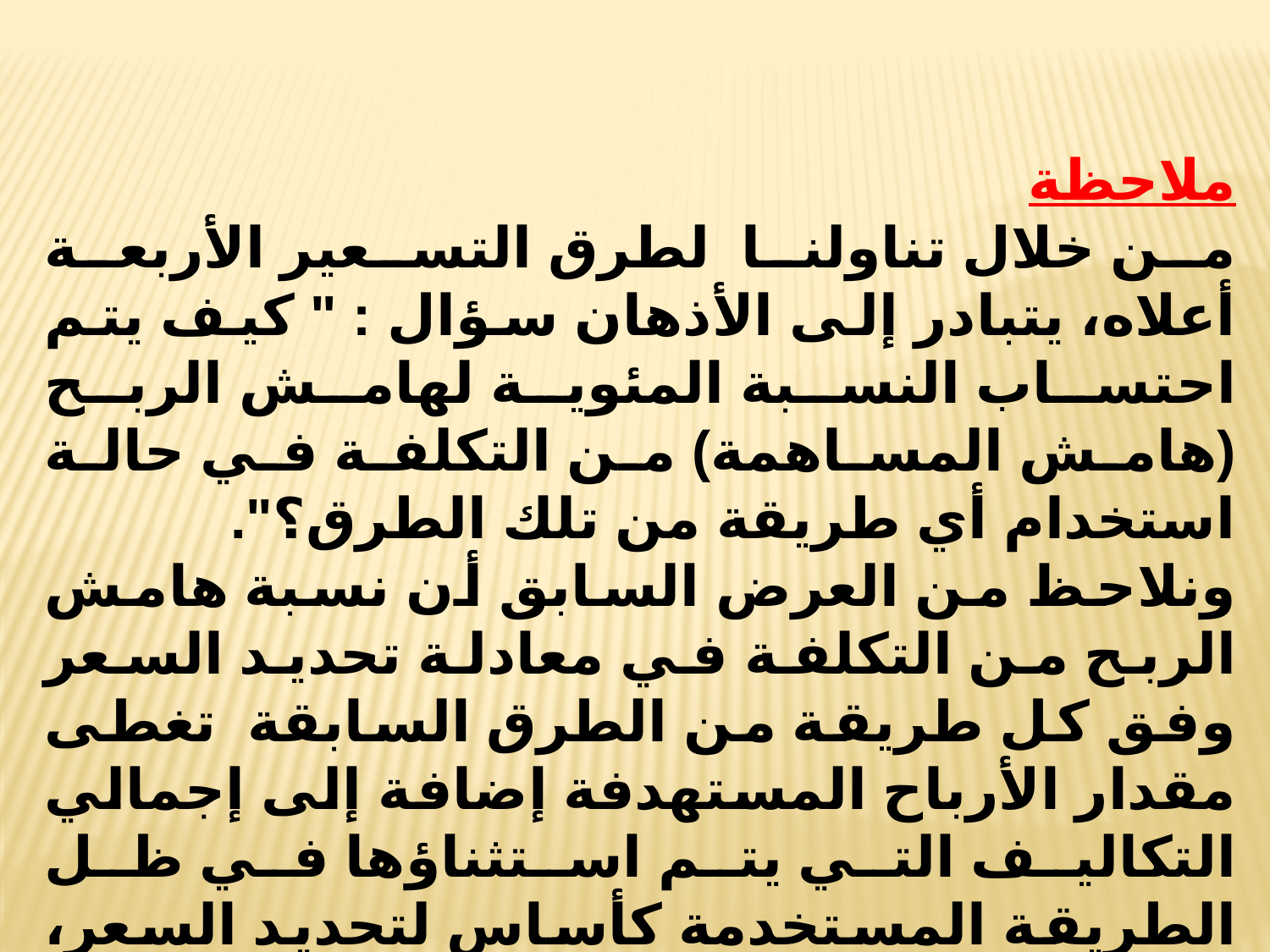

ملاحظة
من خلال تناولنا  لطرق التسعير الأربعة أعلاه، يتبادر إلى الأذهان سؤال : " كيف يتم احتساب النسبة المئوية لهامش الربح (هامش المساهمة) من التكلفة في حالة استخدام أي طريقة من تلك الطرق؟".
	ونلاحظ من العرض السابق أن نسبة هامش الربح من التكلفة في معادلة تحديد السعر وفق كل طريقة من الطرق السابقة  تغطى مقدار الأرباح المستهدفة إضافة إلى إجمالي التكاليف التي يتم استثناؤها في ظل الطريقة المستخدمة كأساس لتحديد السعر، وعليه فإن نسبة هامش الربح من التكلفة في حالة استخدام أي من الطرق الأربع السابقة يتم حسابها من خلال  المعادلة التالية: